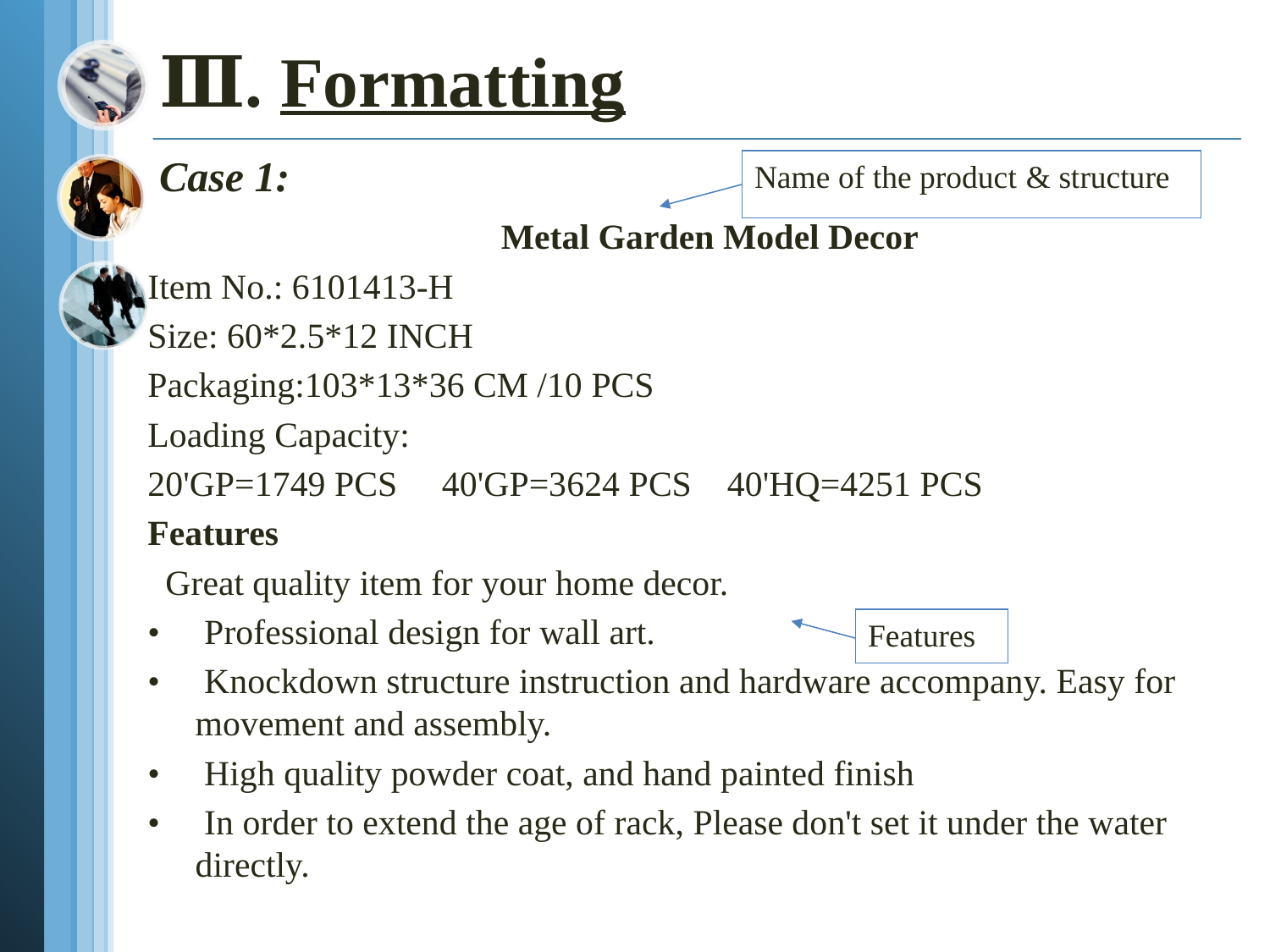

# Ⅲ. Formatting Case 1:
Name of the product & structure
     Metal Garden Model Decor
Item No.: 6101413-H
Size: 60*2.5*12 INCH
Packaging:103*13*36 CM /10 PCS
Loading Capacity:
20'GP=1749 PCS     40'GP=3624 PCS    40'HQ=4251 PCS
Features
  Great quality item for your home decor.
•	 Professional design for wall art.
•	 Knockdown structure instruction and hardware accompany. Easy for movement and assembly.
•	 High quality powder coat, and hand painted finish
•	 In order to extend the age of rack, Please don't set it under the water directly.
Features